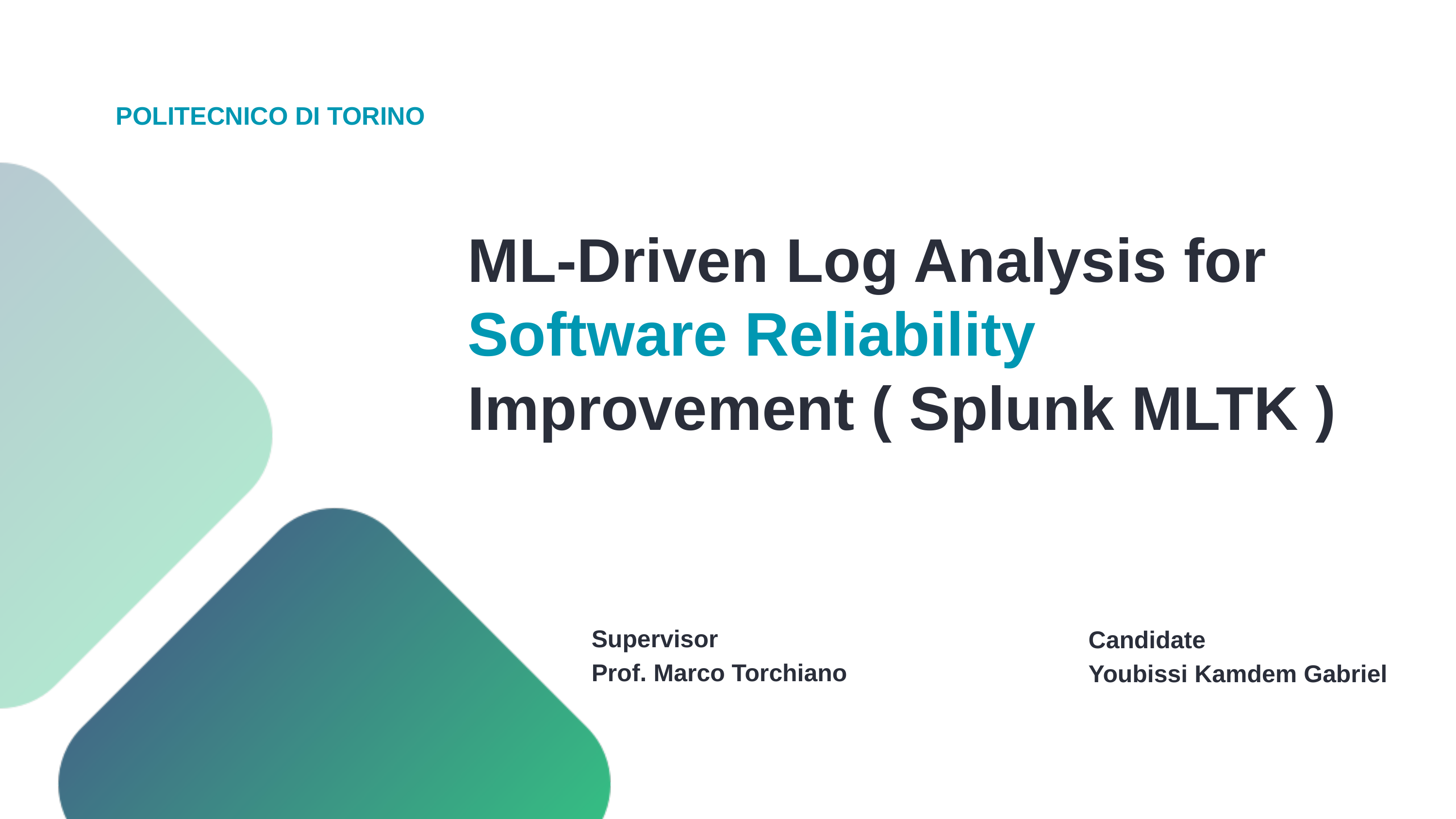

POLITECNICO DI TORINO

ML-Driven Log Analysis for Software Reliability Improvement ( Splunk MLTK )
Candidate
Youbissi Kamdem Gabriel

Supervisor
Prof. Marco Torchiano